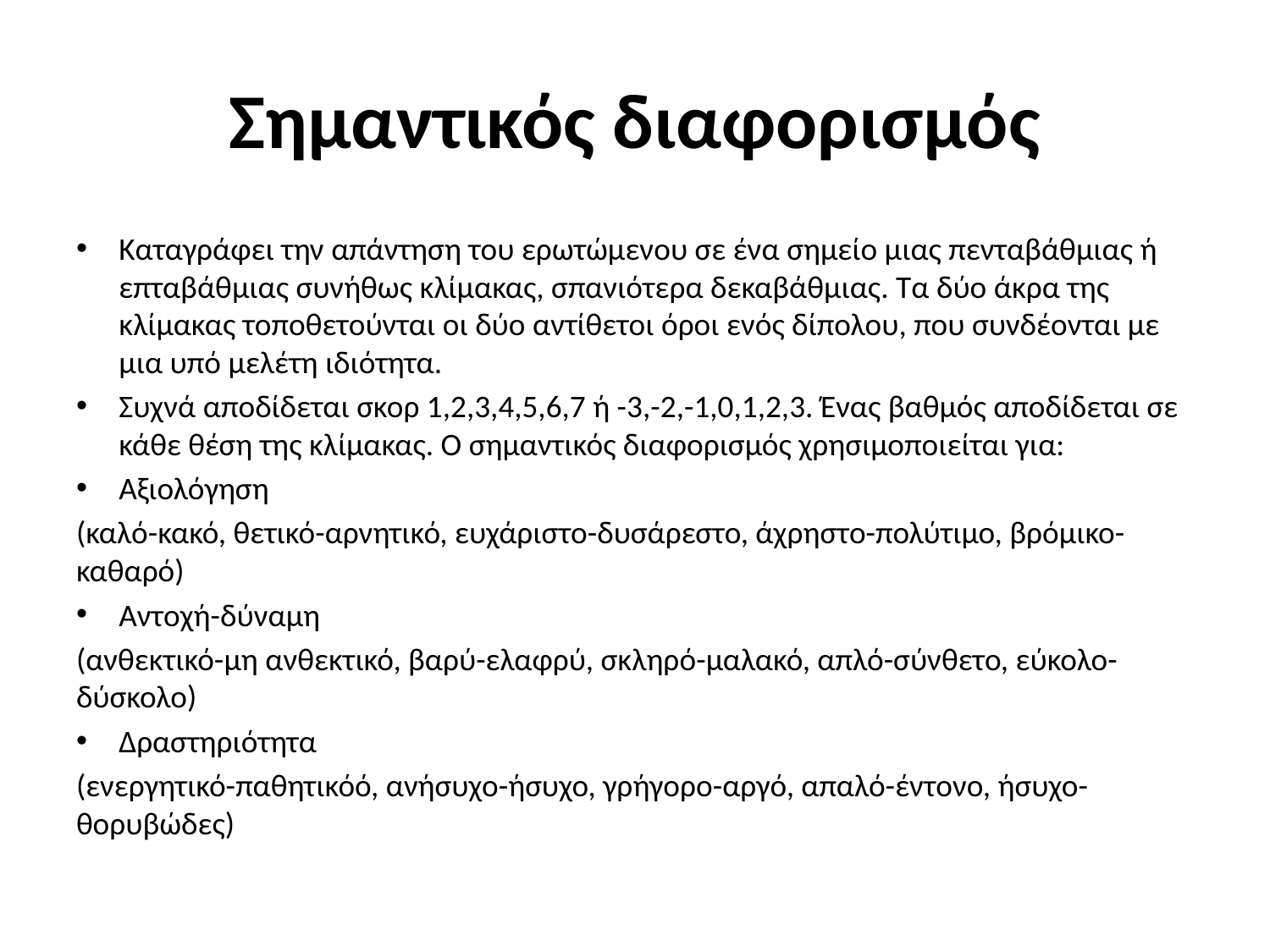

# Σημαντικός διαφορισμός
Καταγράφει την απάντηση του ερωτώμενου σε ένα σημείο μιας πενταβάθμιας ή επταβάθμιας συνήθως κλίμακας, σπανιότερα δεκαβάθμιας. Τα δύο άκρα της κλίμακας τοποθετούνται οι δύο αντίθετοι όροι ενός δίπολου, που συνδέονται με μια υπό μελέτη ιδιότητα.
Συχνά αποδίδεται σκορ 1,2,3,4,5,6,7 ή -3,-2,-1,0,1,2,3. Ένας βαθμός αποδίδεται σε κάθε θέση της κλίμακας. Ο σημαντικός διαφορισμός χρησιμοποιείται για:
Αξιολόγηση
(καλό-κακό, θετικό-αρνητικό, ευχάριστο-δυσάρεστο, άχρηστο-πολύτιμο, βρόμικο-καθαρό)
Αντοχή-δύναμη
(ανθεκτικό-μη ανθεκτικό, βαρύ-ελαφρύ, σκληρό-μαλακό, απλό-σύνθετο, εύκολο-δύσκολο)
Δραστηριότητα
(ενεργητικό-παθητικόό, ανήσυχο-ήσυχο, γρήγορο-αργό, απαλό-έντονο, ήσυχο-θορυβώδες)